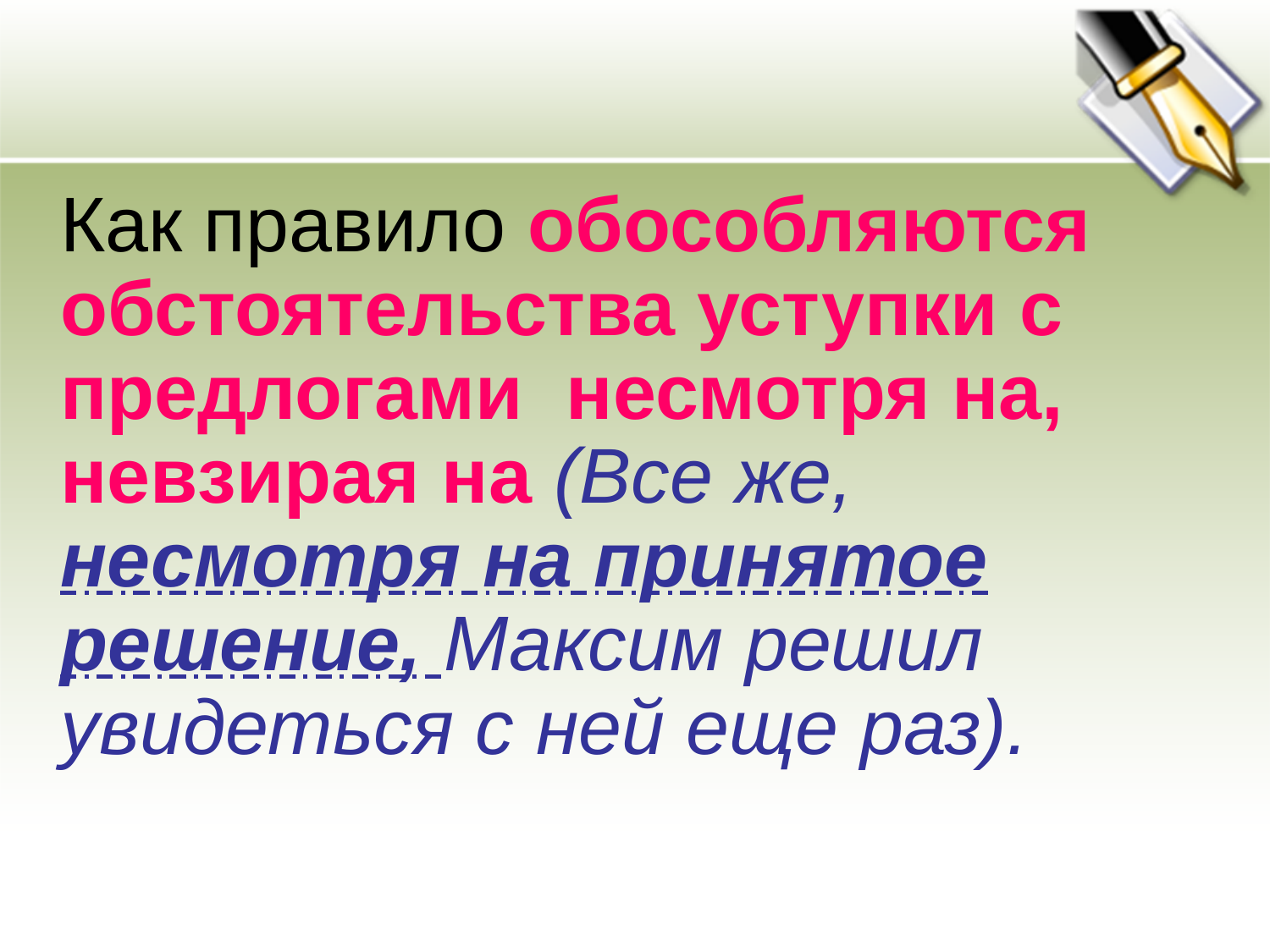

Как правило обособляются обстоятельства уступки с предлогами  несмотря на, невзирая на (Все же, несмотря на принятое решение, Максим решил  увидеться с ней еще раз).